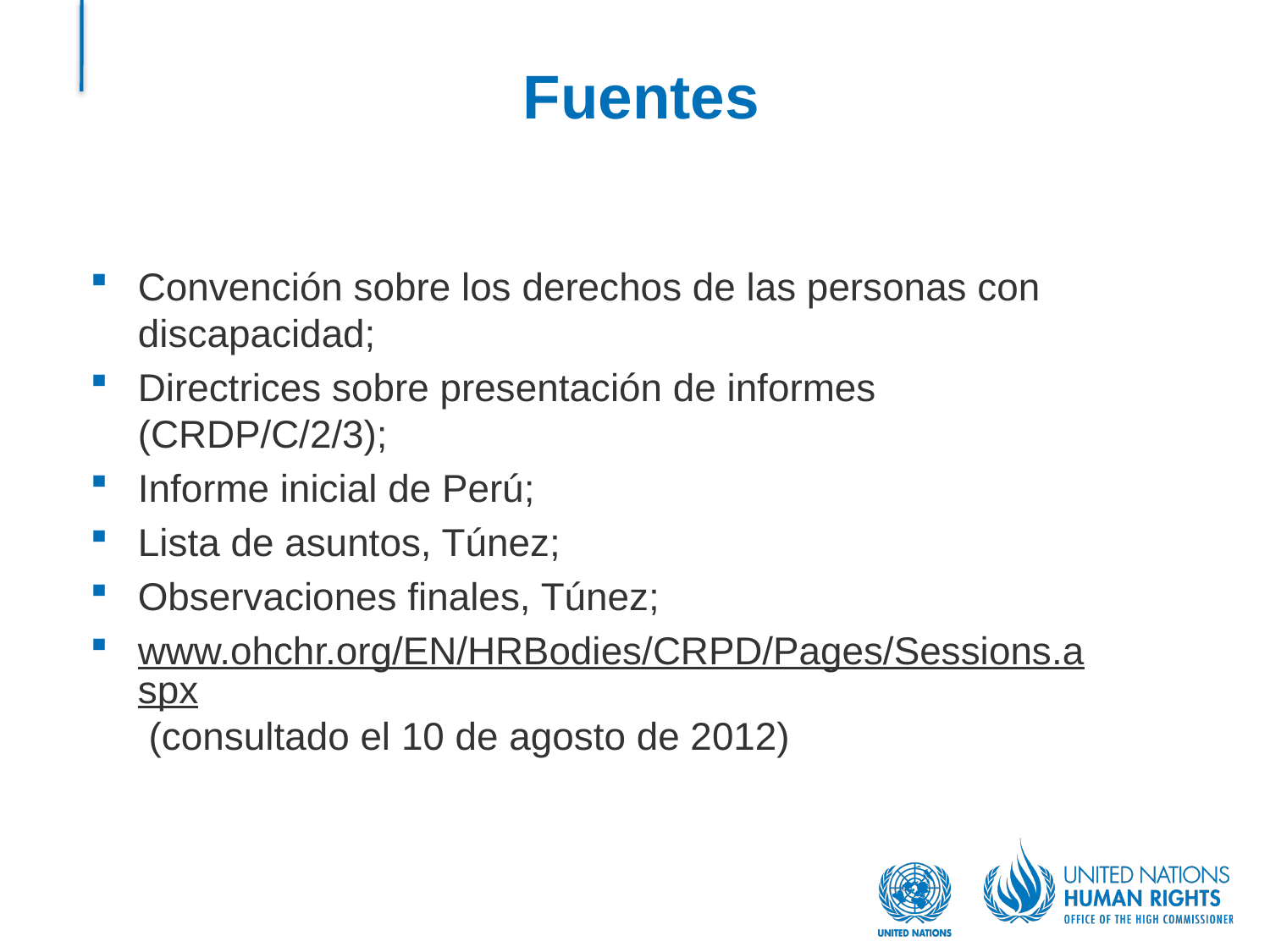

# Fuentes
Convención sobre los derechos de las personas con discapacidad;
Directrices sobre presentación de informes (CRDP/C/2/3);
Informe inicial de Perú;
Lista de asuntos, Túnez;
Observaciones finales, Túnez;
www.ohchr.org/EN/HRBodies/CRPD/Pages/Sessions.aspx (consultado el 10 de agosto de 2012)